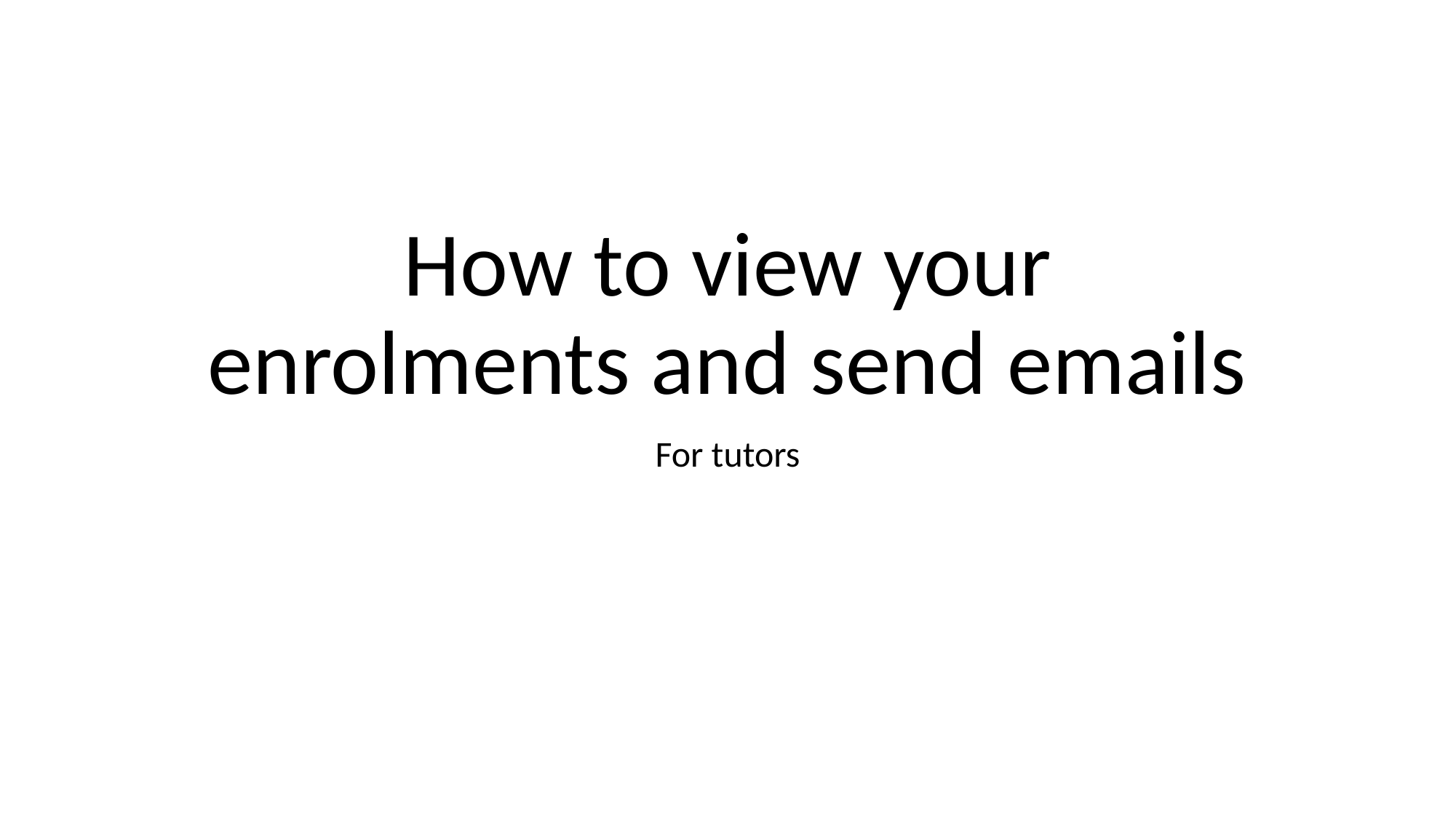

# How to view your enrolments and send emails
For tutors